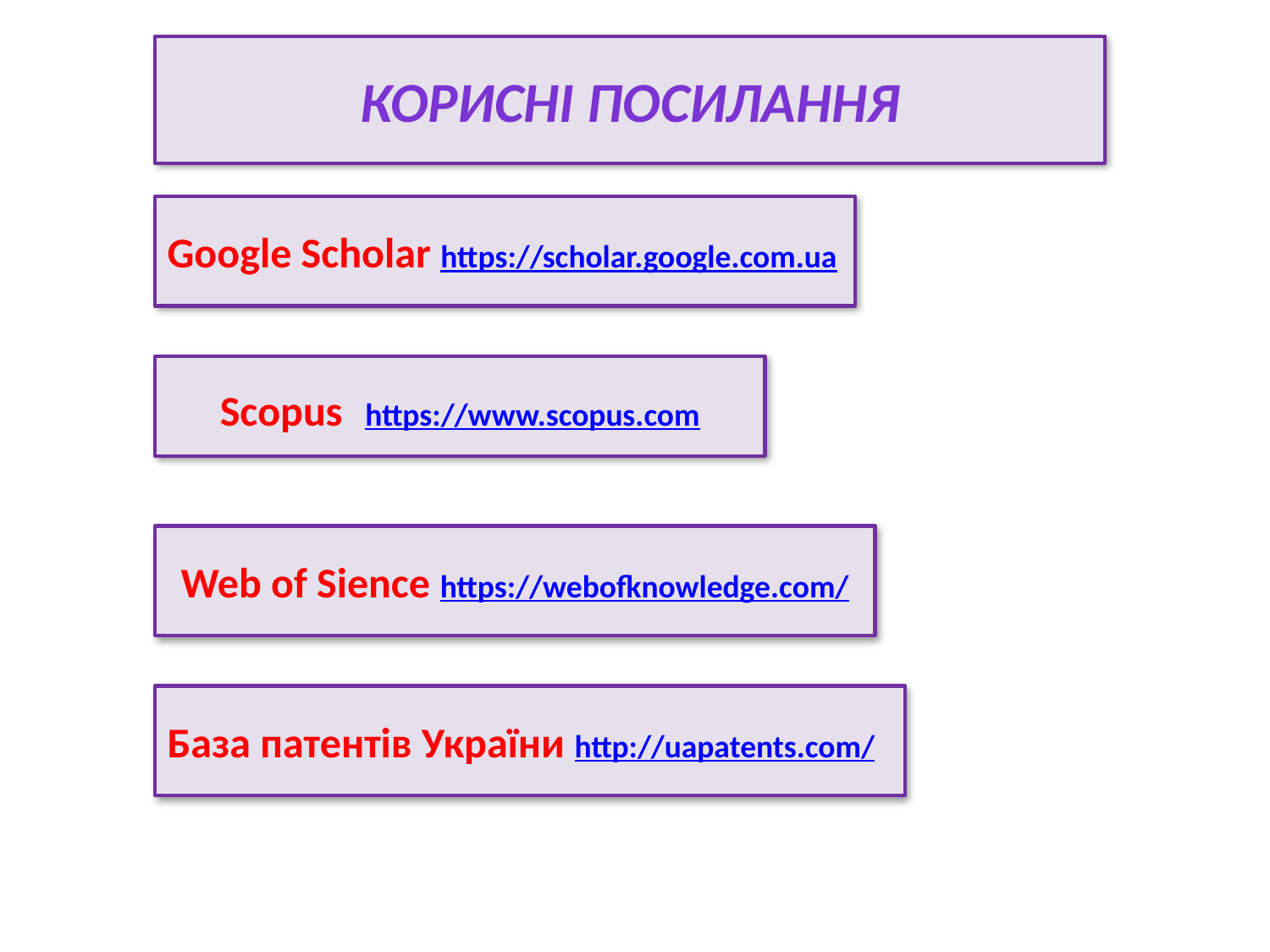

Корисні посилання
Google Scholar https://scholar.google.com.ua
Scopus  https://www.scopus.com

Web of Sience https://webofknowledge.com/

База патентів України http://uapatents.com/